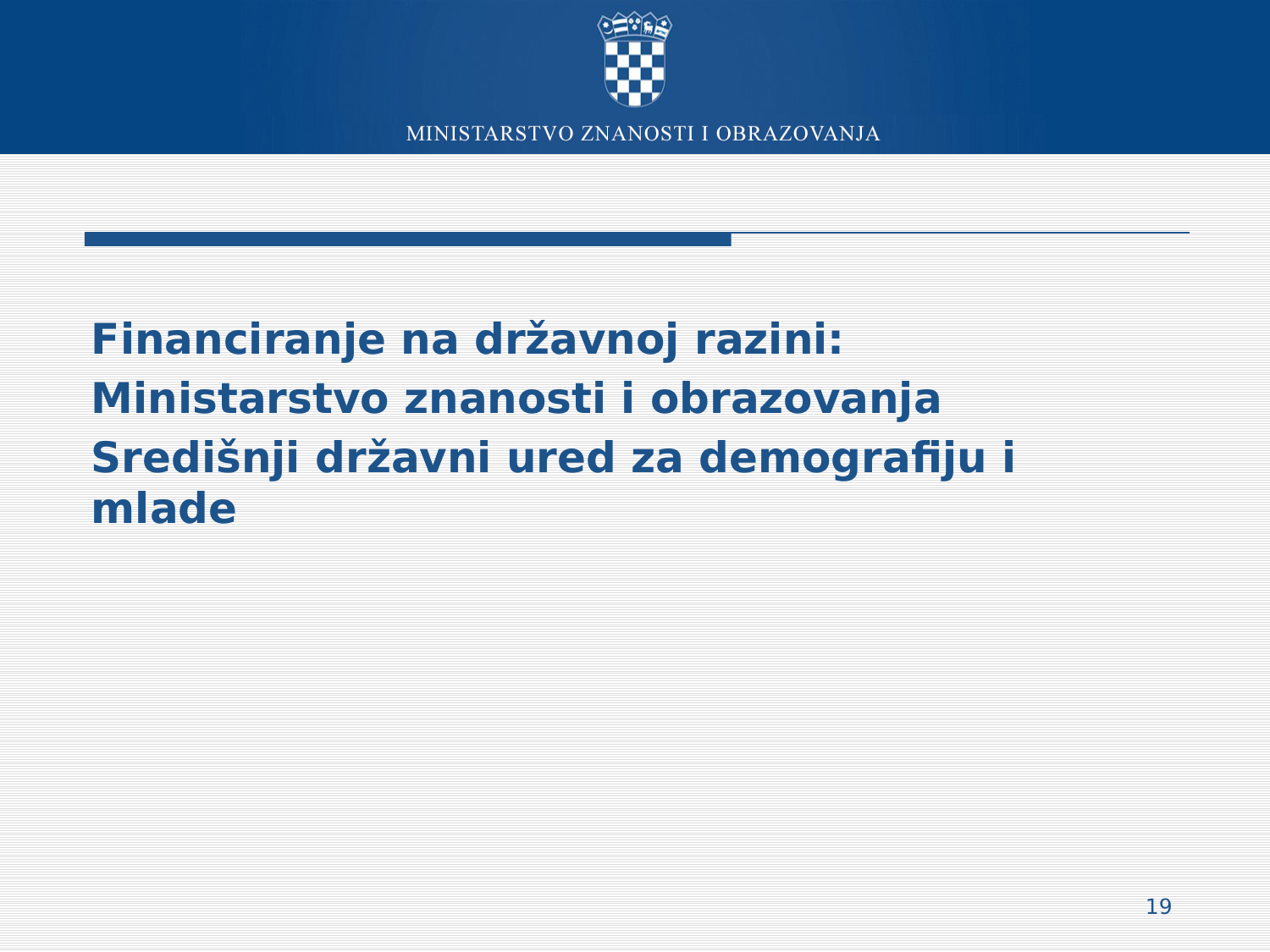

Financiranje na državnoj razini:
Ministarstvo znanosti i obrazovanja
Središnji državni ured za demografiju i mlade
19